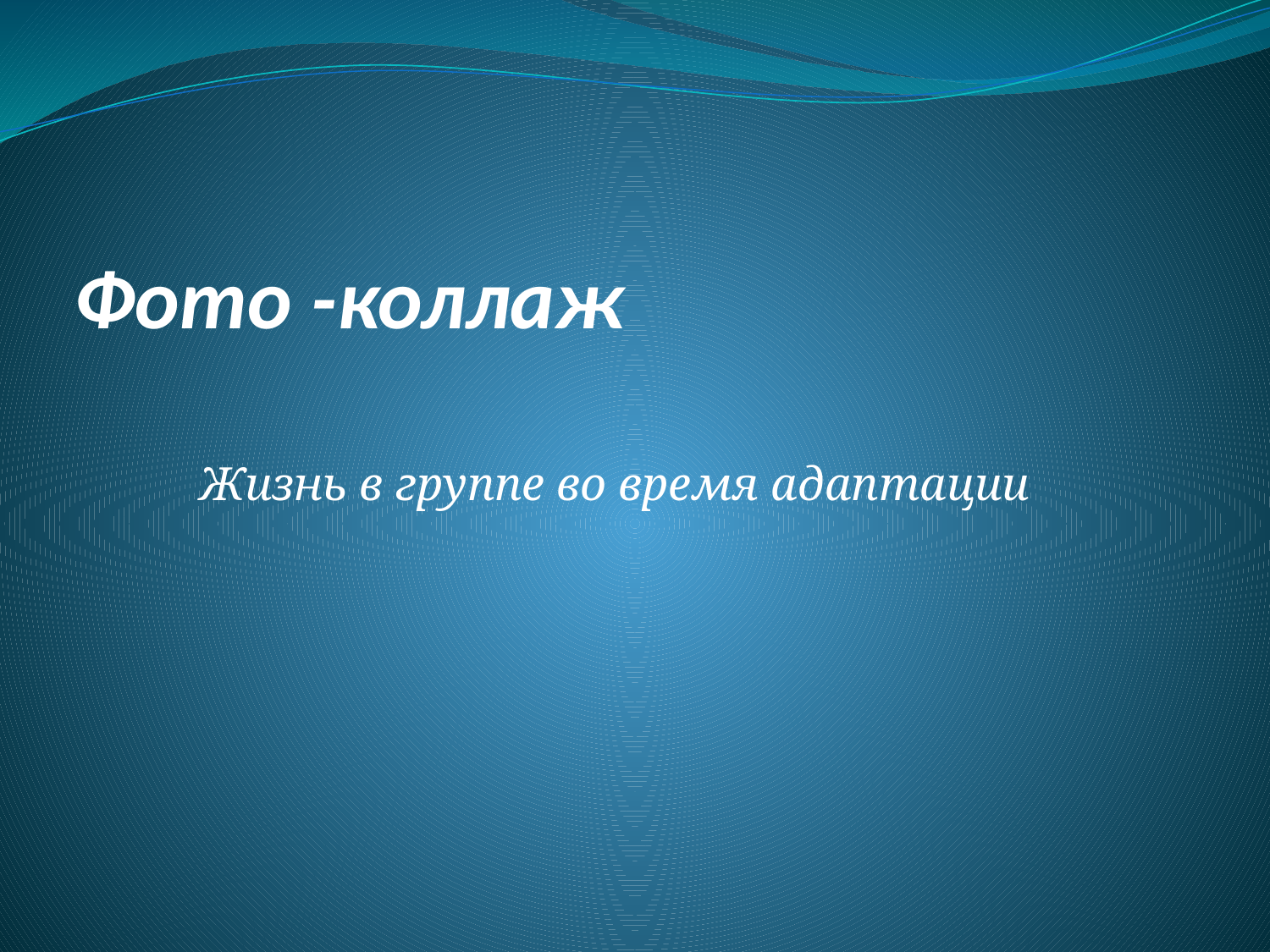

# Фото -коллаж
Жизнь в группе во время адаптации